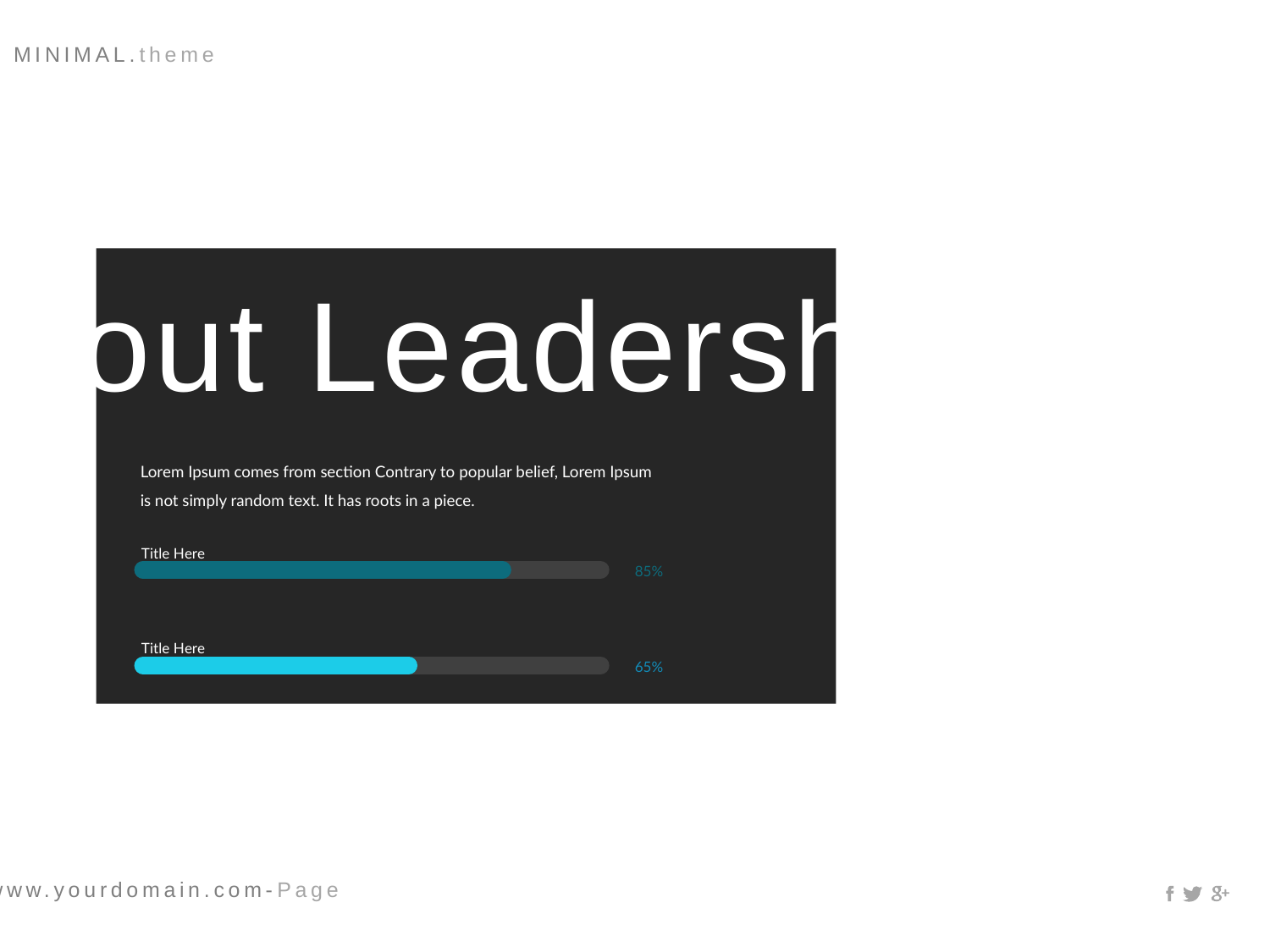

About Leadership“
Lorem Ipsum comes from section Contrary to popular belief, Lorem Ipsum is not simply random text. It has roots in a piece.
Title Here
85%
Title Here
65%